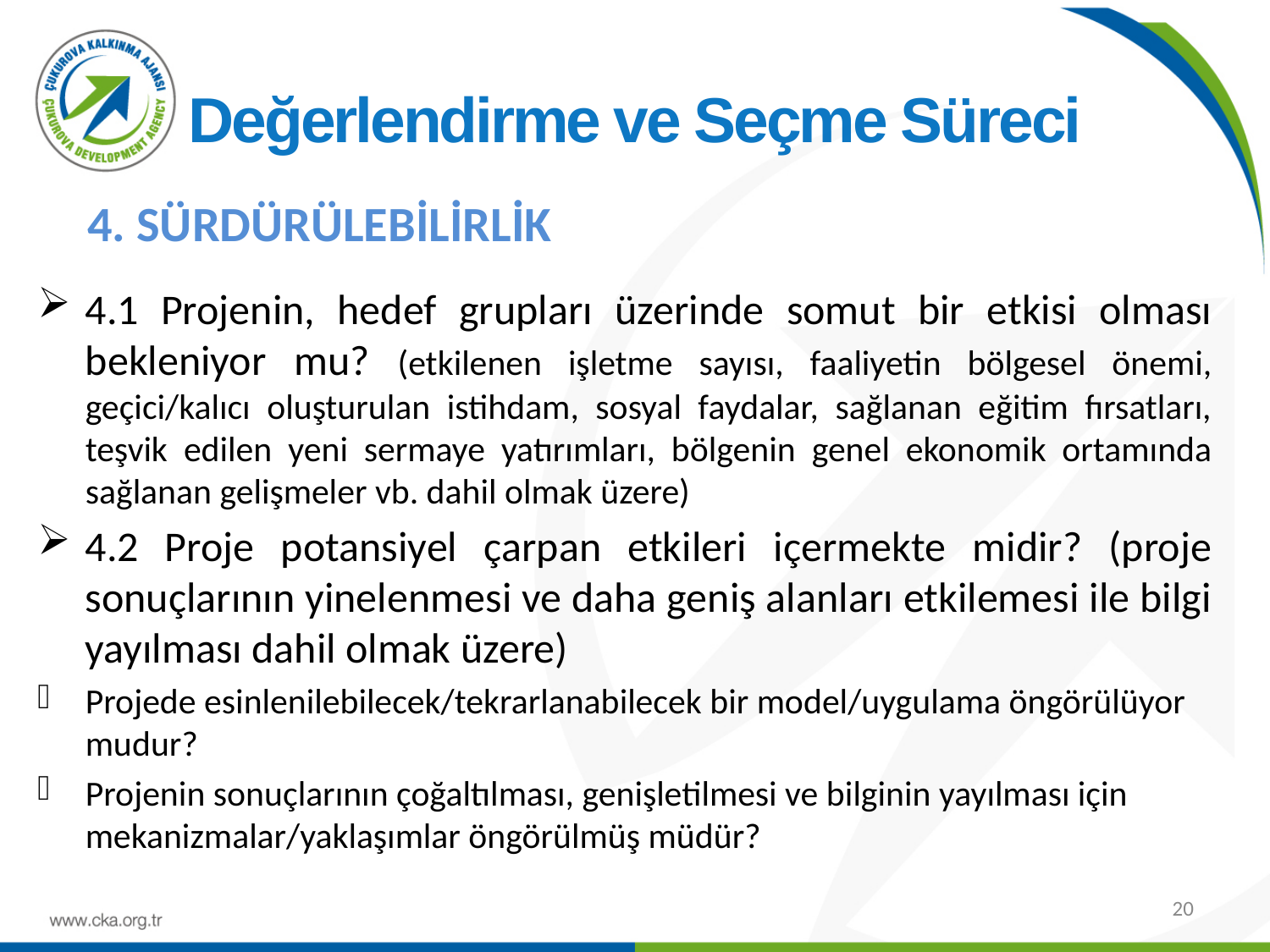

# Değerlendirme ve Seçme Süreci
4. SÜRDÜRÜLEBİLİRLİK
4.1 Projenin, hedef grupları üzerinde somut bir etkisi olması bekleniyor mu? (etkilenen işletme sayısı, faaliyetin bölgesel önemi, geçici/kalıcı oluşturulan istihdam, sosyal faydalar, sağlanan eğitim fırsatları, teşvik edilen yeni sermaye yatırımları, bölgenin genel ekonomik ortamında sağlanan gelişmeler vb. dahil olmak üzere)
4.2 Proje potansiyel çarpan etkileri içermekte midir? (proje sonuçlarının yinelenmesi ve daha geniş alanları etkilemesi ile bilgi yayılması dahil olmak üzere)
Projede esinlenilebilecek/tekrarlanabilecek bir model/uygulama öngörülüyor mudur?
Projenin sonuçlarının çoğaltılması, genişletilmesi ve bilginin yayılması için mekanizmalar/yaklaşımlar öngörülmüş müdür?

20